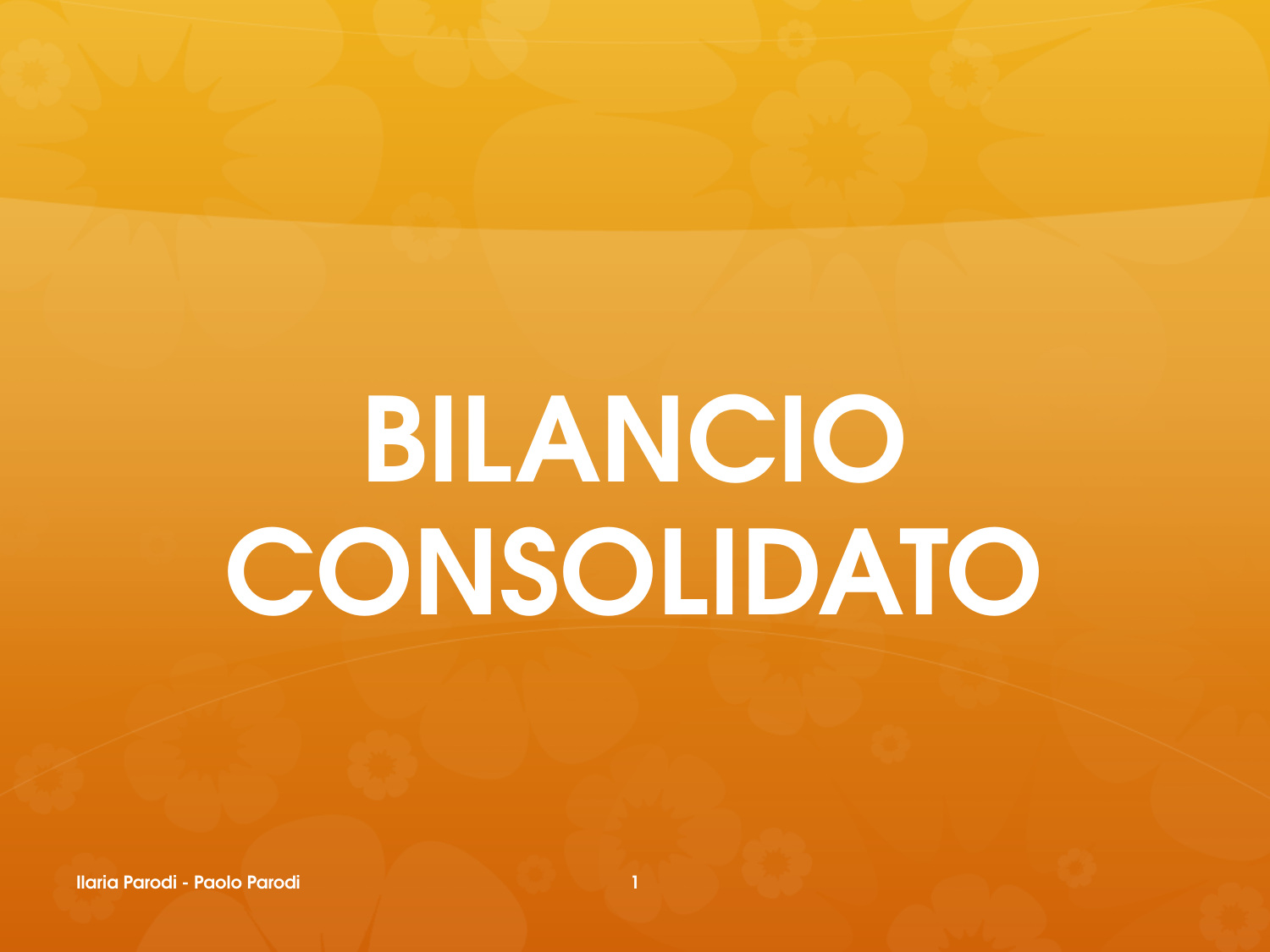

# BILANCIO CONSOLIDATO

Ilaria Parodi - Paolo Parodi
1